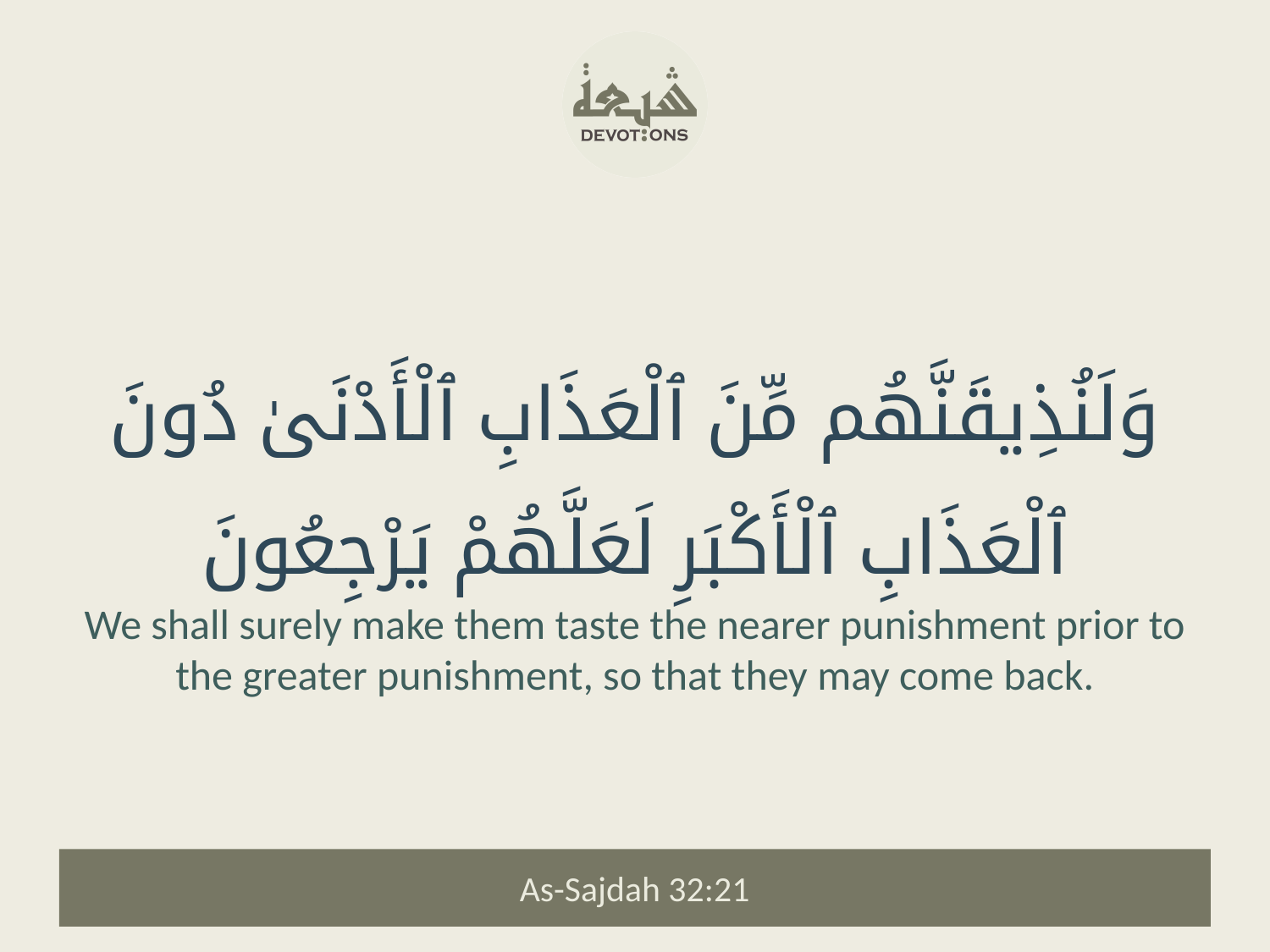

وَلَنُذِيقَنَّهُم مِّنَ ٱلْعَذَابِ ٱلْأَدْنَىٰ دُونَ ٱلْعَذَابِ ٱلْأَكْبَرِ لَعَلَّهُمْ يَرْجِعُونَ
We shall surely make them taste the nearer punishment prior to the greater punishment, so that they may come back.
As-Sajdah 32:21